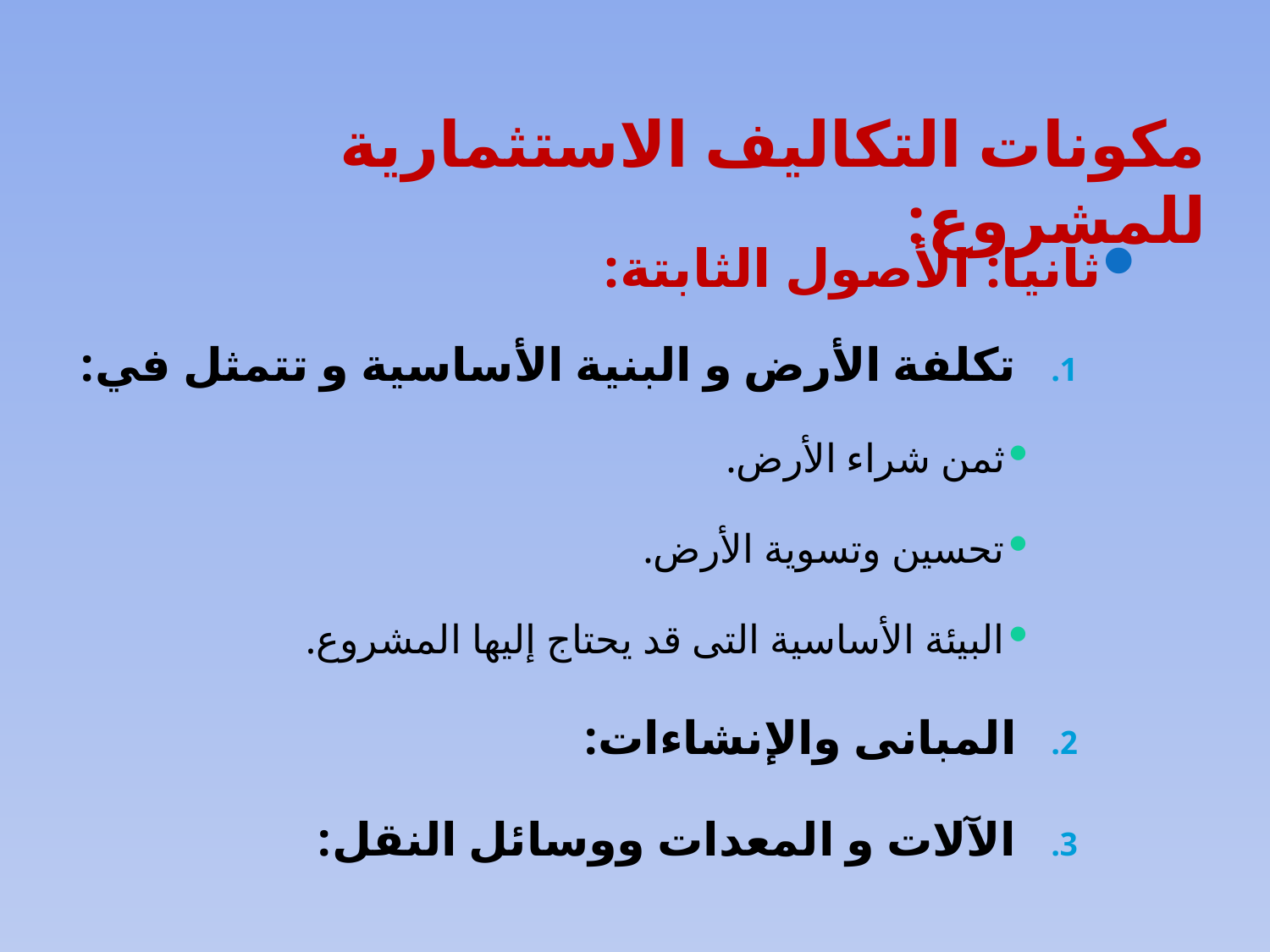

# مكونات التكاليف الاستثمارية للمشروع:
ثانيا: الأصول الثابتة:
تكلفة الأرض و البنية الأساسية و تتمثل في:
ثمن شراء الأرض.
تحسين وتسوية الأرض.
البيئة الأساسية التى قد يحتاج إليها المشروع.
المبانى والإنشاءات:
الآلات و المعدات ووسائل النقل:

الدكتور عيسى قداده
66